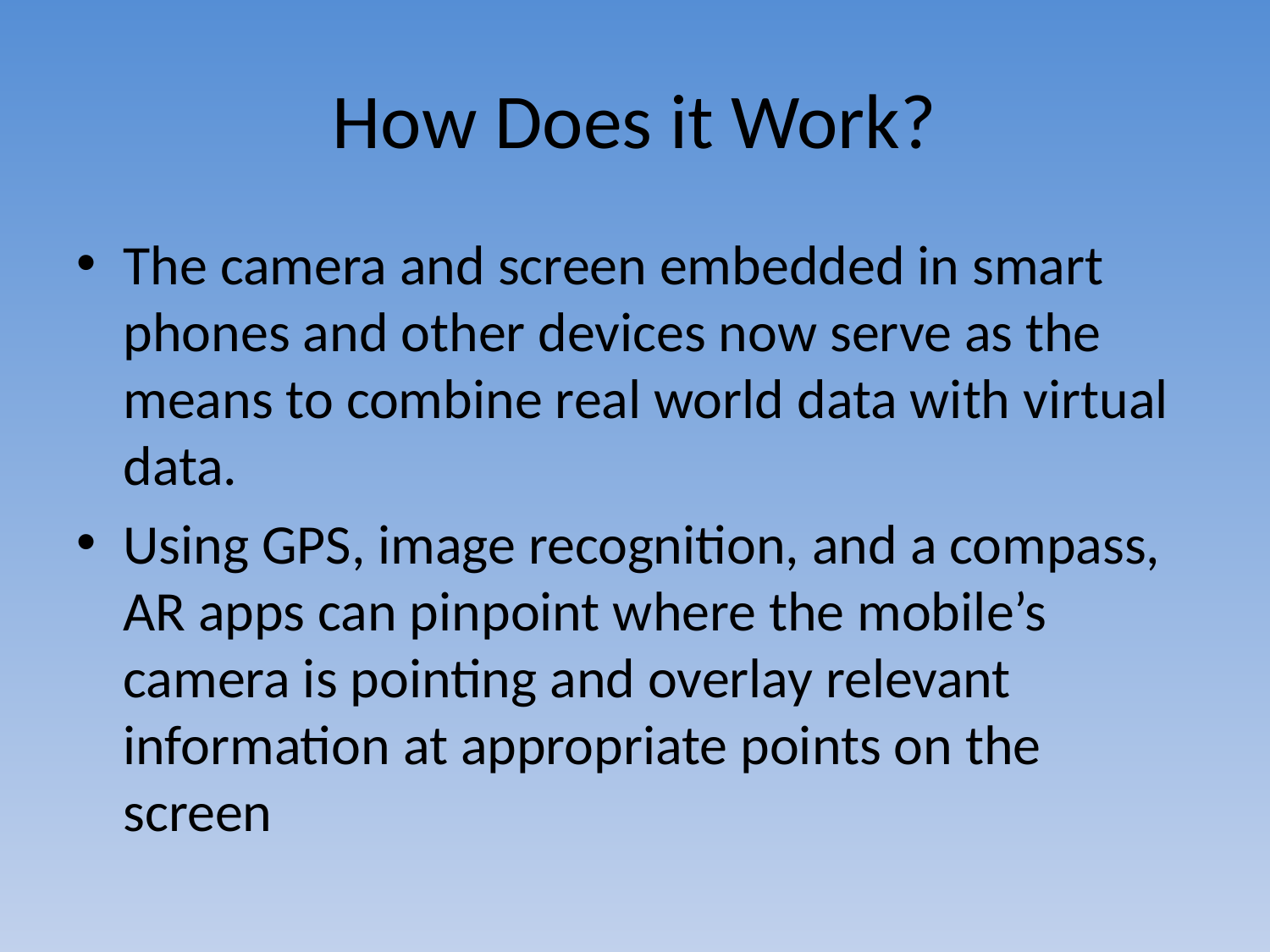

# How Does it Work?
The camera and screen embedded in smart phones and other devices now serve as the means to combine real world data with virtual data.
Using GPS, image recognition, and a compass, AR apps can pinpoint where the mobile’s camera is pointing and overlay relevant information at appropriate points on the screen